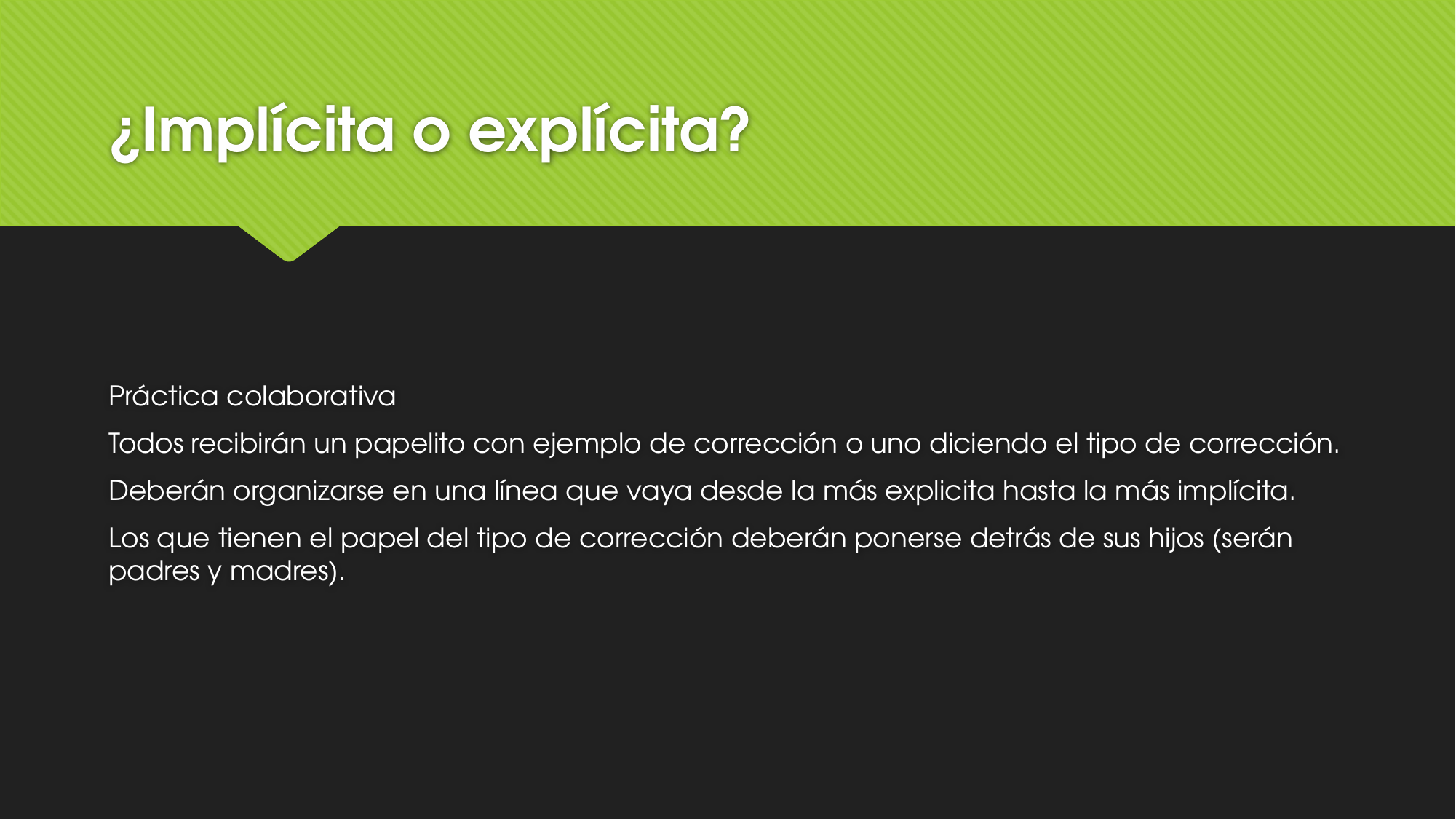

# ¿Implícita o explícita?
Práctica colaborativa
Todos recibirán un papelito con ejemplo de corrección o uno diciendo el tipo de corrección.
Deberán organizarse en una línea que vaya desde la más explicita hasta la más implícita.
Los que tienen el papel del tipo de corrección deberán ponerse detrás de sus hijos (serán padres y madres).